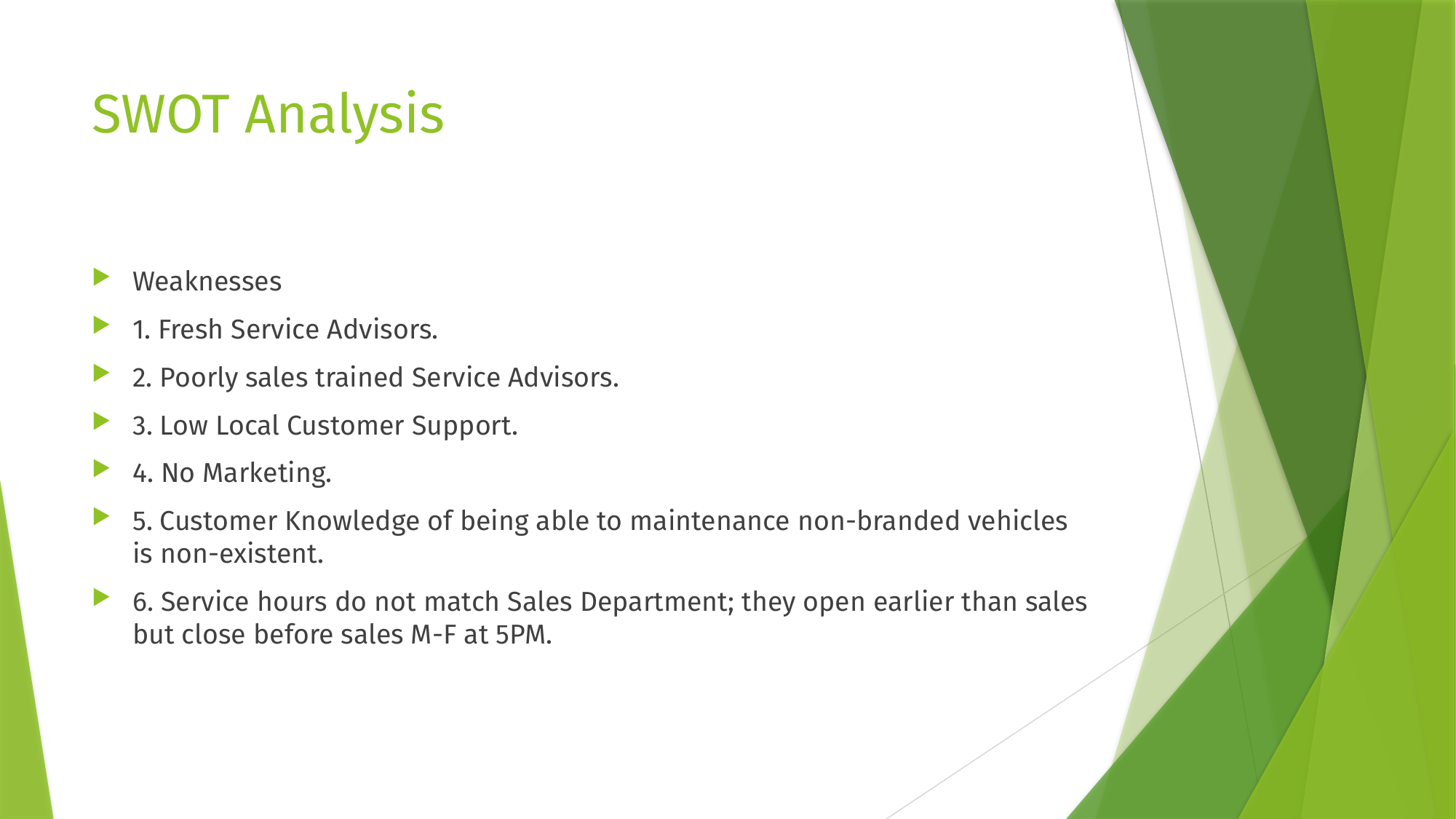

# SWOT Analysis
Weaknesses
1. Fresh Service Advisors.
2. Poorly sales trained Service Advisors.
3. Low Local Customer Support.
4. No Marketing.
5. Customer Knowledge of being able to maintenance non-branded vehicles is non-existent.
6. Service hours do not match Sales Department; they open earlier than sales but close before sales M-F at 5PM.